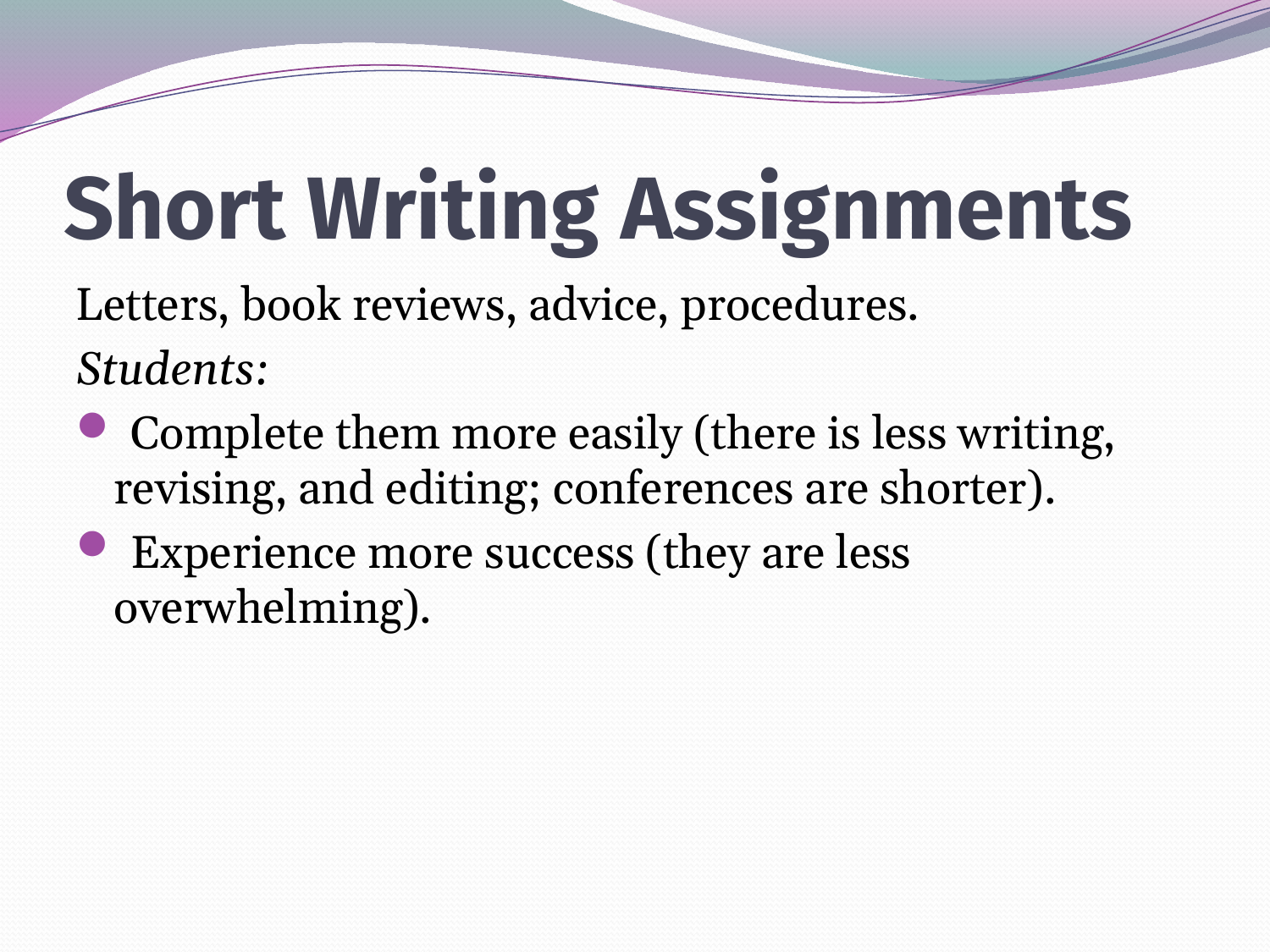

# Short Writing Assignments
Letters, book reviews, advice, procedures.
Students:
 Complete them more easily (there is less writing, revising, and editing; conferences are shorter).
 Experience more success (they are less overwhelming).